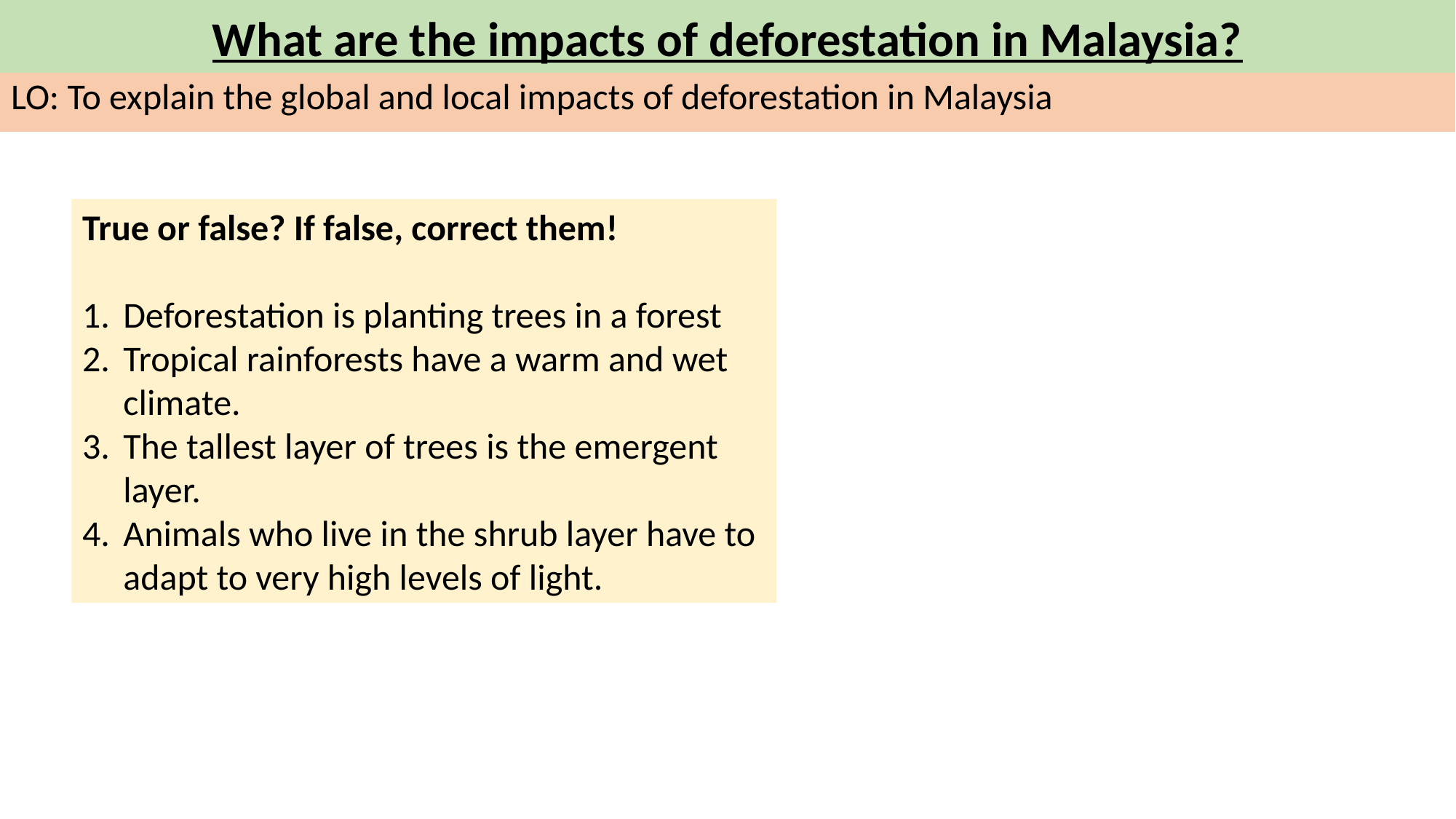

# What are the impacts of deforestation in Malaysia?
LO: To explain the global and local impacts of deforestation in Malaysia
True or false? If false, correct them!

Deforestation is planting trees in a forest
Tropical rainforests have a warm and wet climate.
The tallest layer of trees is the emergent layer.
Animals who live in the shrub layer have to adapt to very high levels of light.